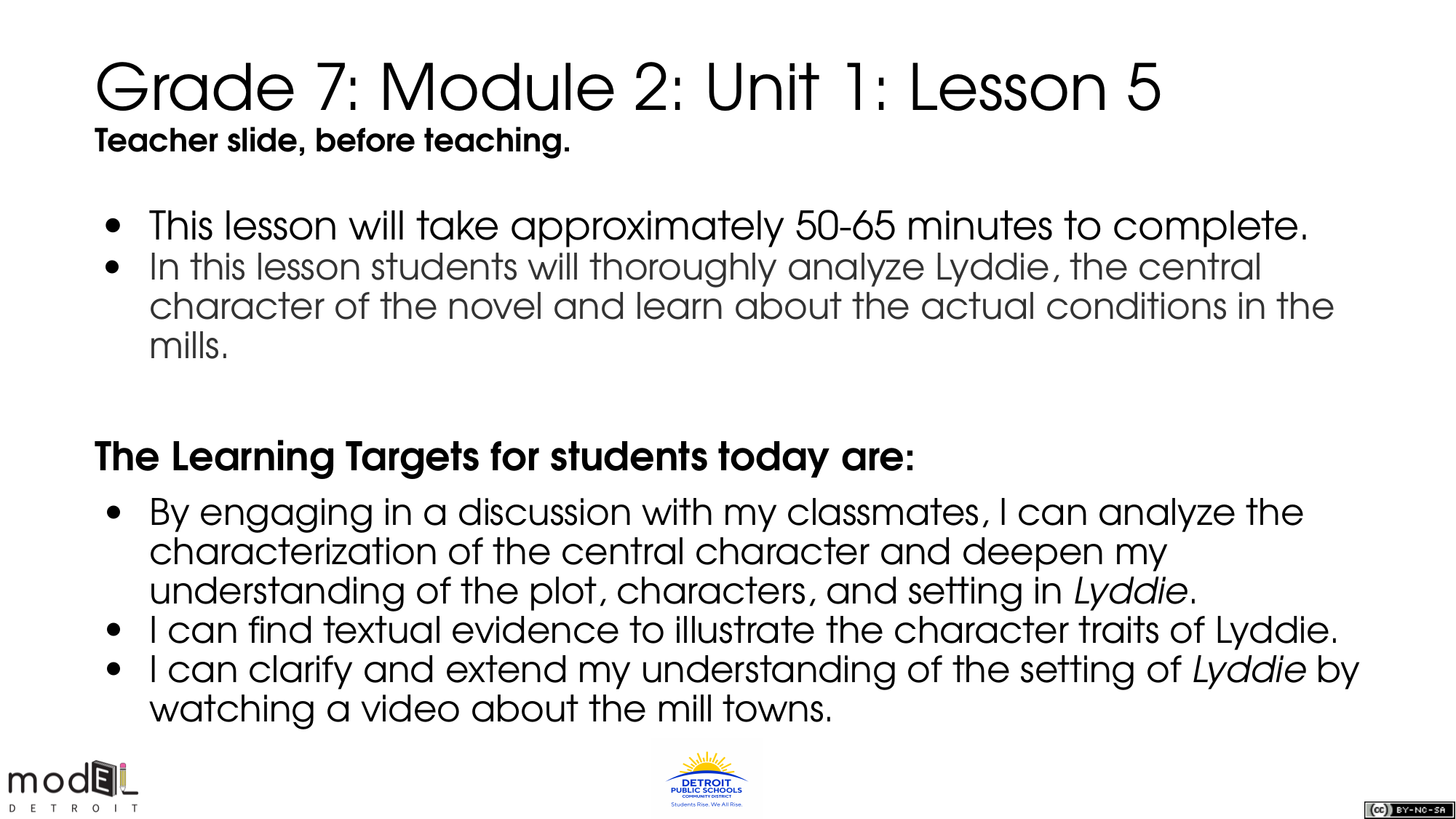

# Grade 7: Module 2: Unit 1: Lesson 5
Teacher slide, before teaching.
This lesson will take approximately 50-65 minutes to complete.
In this lesson students will thoroughly analyze Lyddie, the central character of the novel and learn about the actual conditions in the mills.

The Learning Targets for students today are:
By engaging in a discussion with my classmates, I can analyze the characterization of the central character and deepen my understanding of the plot, characters, and setting in Lyddie.
I can find textual evidence to illustrate the character traits of Lyddie.
I can clarify and extend my understanding of the setting of Lyddie by watching a video about the mill towns.